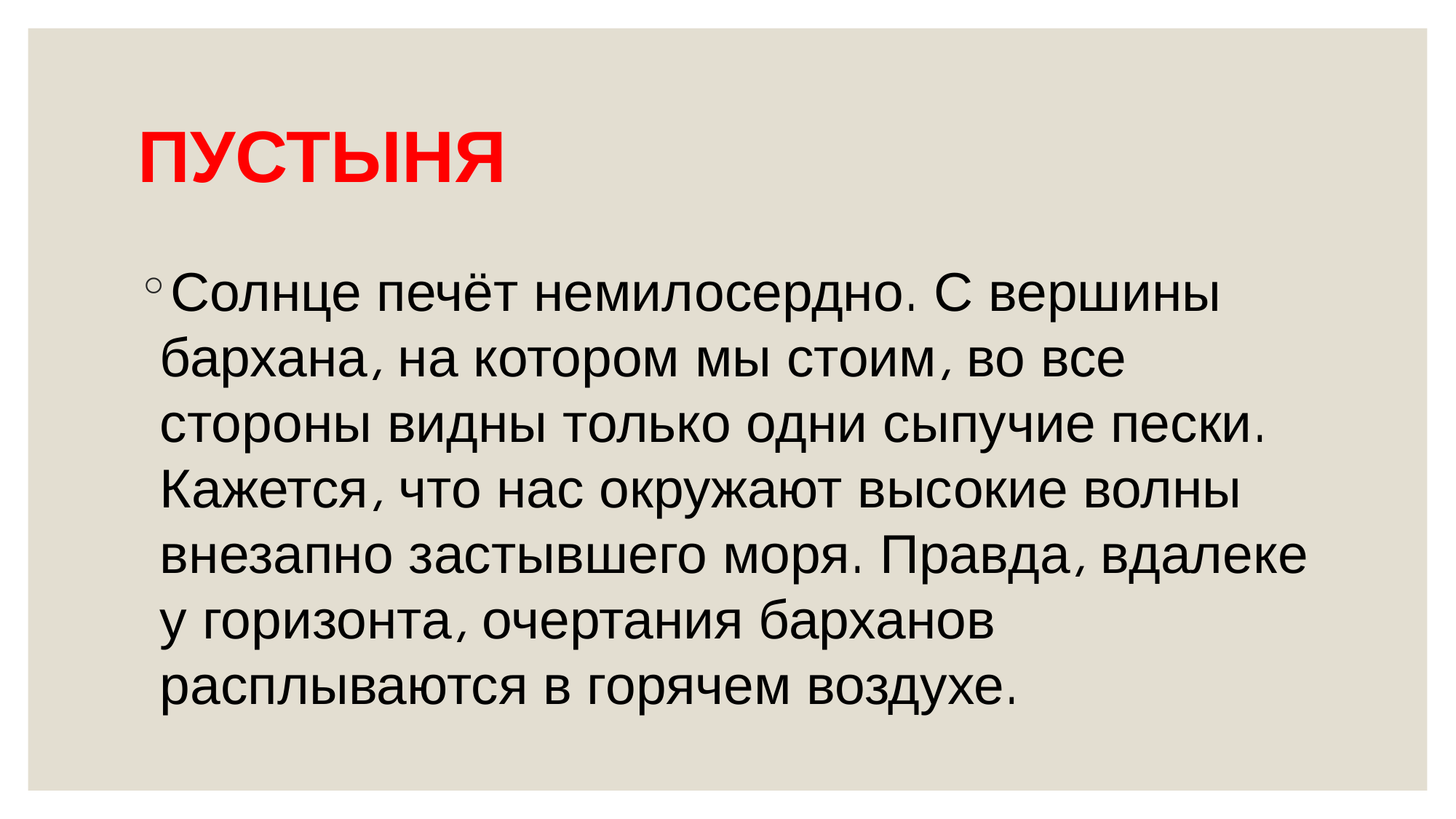

# ПУСТЫНЯ
Солнце печёт немилосердно. С вершины бархана, на котором мы стоим, во все стороны видны только одни сыпучие пески. Кажется, что нас окружают высокие волны внезапно застывшего моря. Правда, вдалеке у горизонта, очертания барханов расплываются в горячем воздухе.